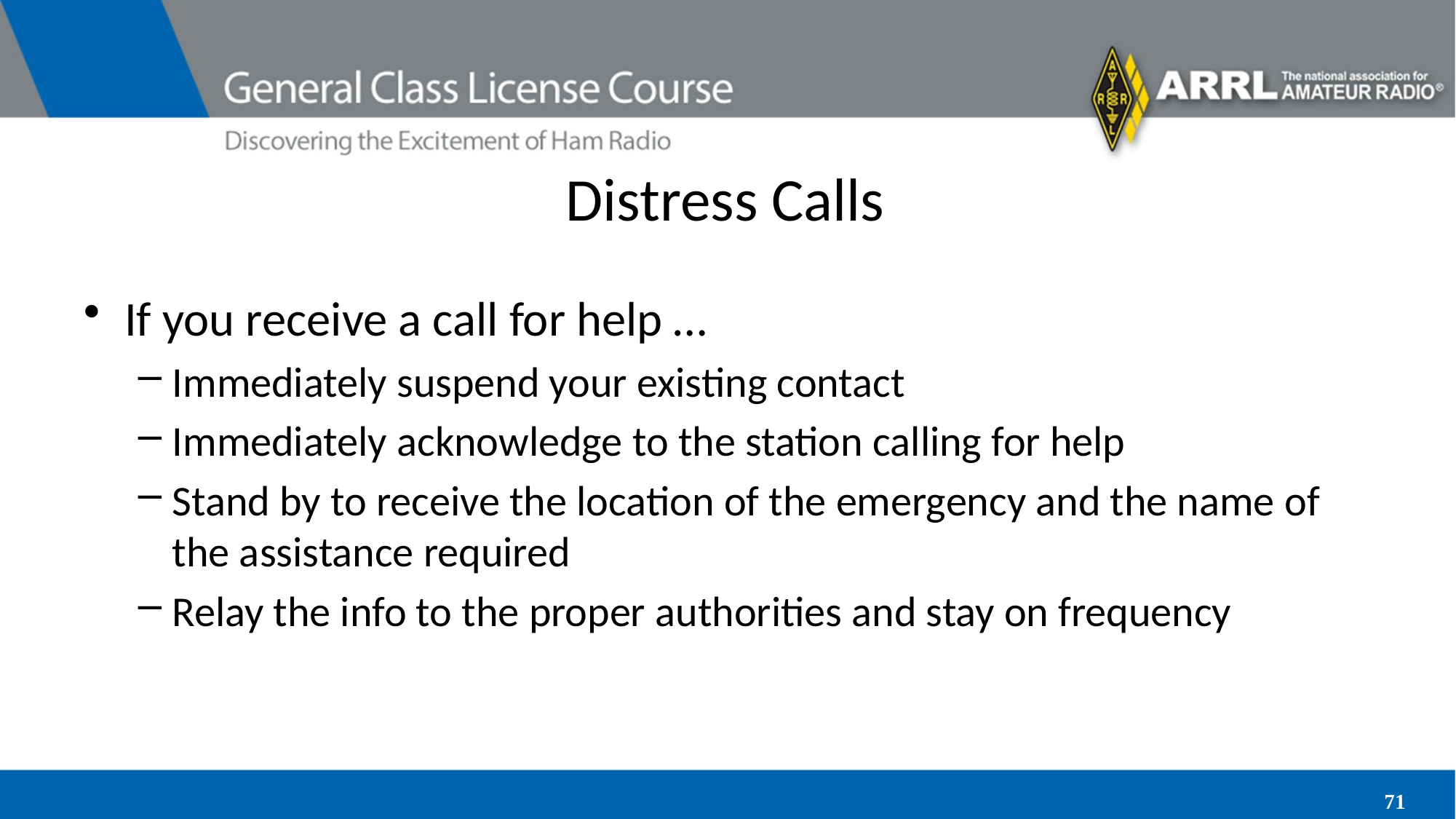

# Distress Calls
If you receive a call for help …
Immediately suspend your existing contact
Immediately acknowledge to the station calling for help
Stand by to receive the location of the emergency and the name of the assistance required
Relay the info to the proper authorities and stay on frequency